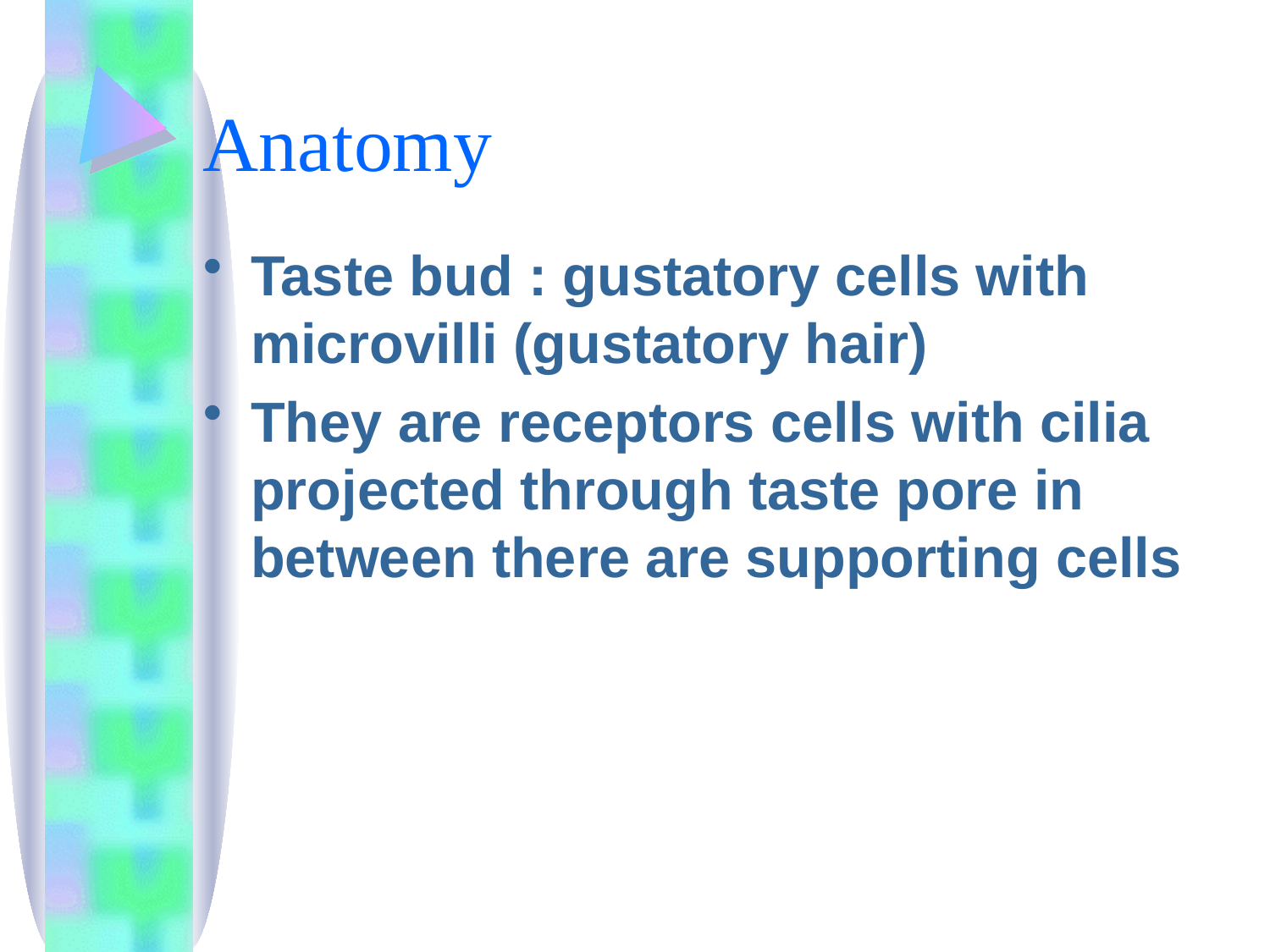

# Anatomy
Taste bud : gustatory cells with microvilli (gustatory hair)
They are receptors cells with cilia projected through taste pore in between there are supporting cells